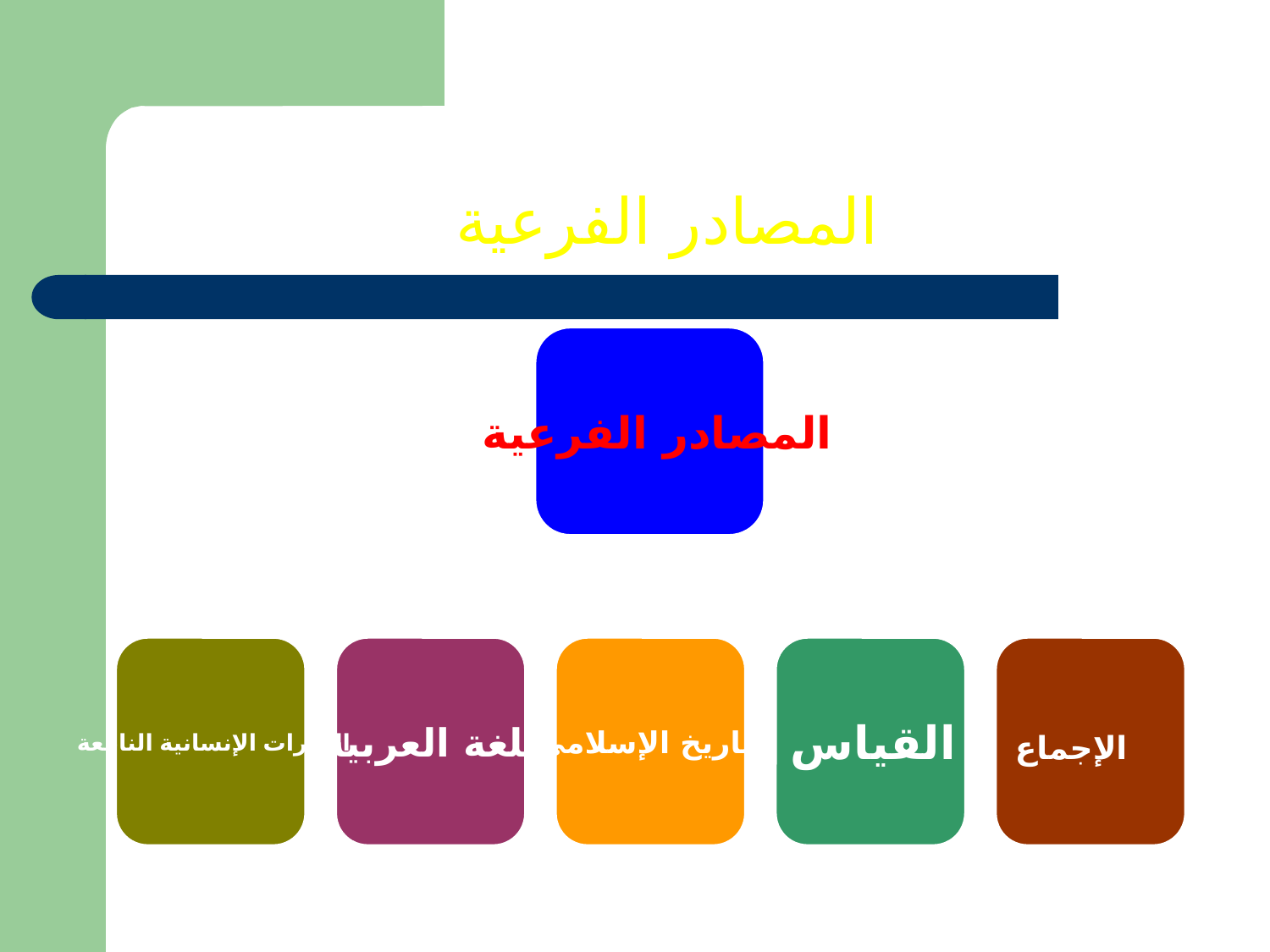

# المصادر الفرعية
المصادر الفرعية
الخبرات الإنسانية النافعة
اللغة العربية
التاريخ الإسلامي
القياس
   الإجماع